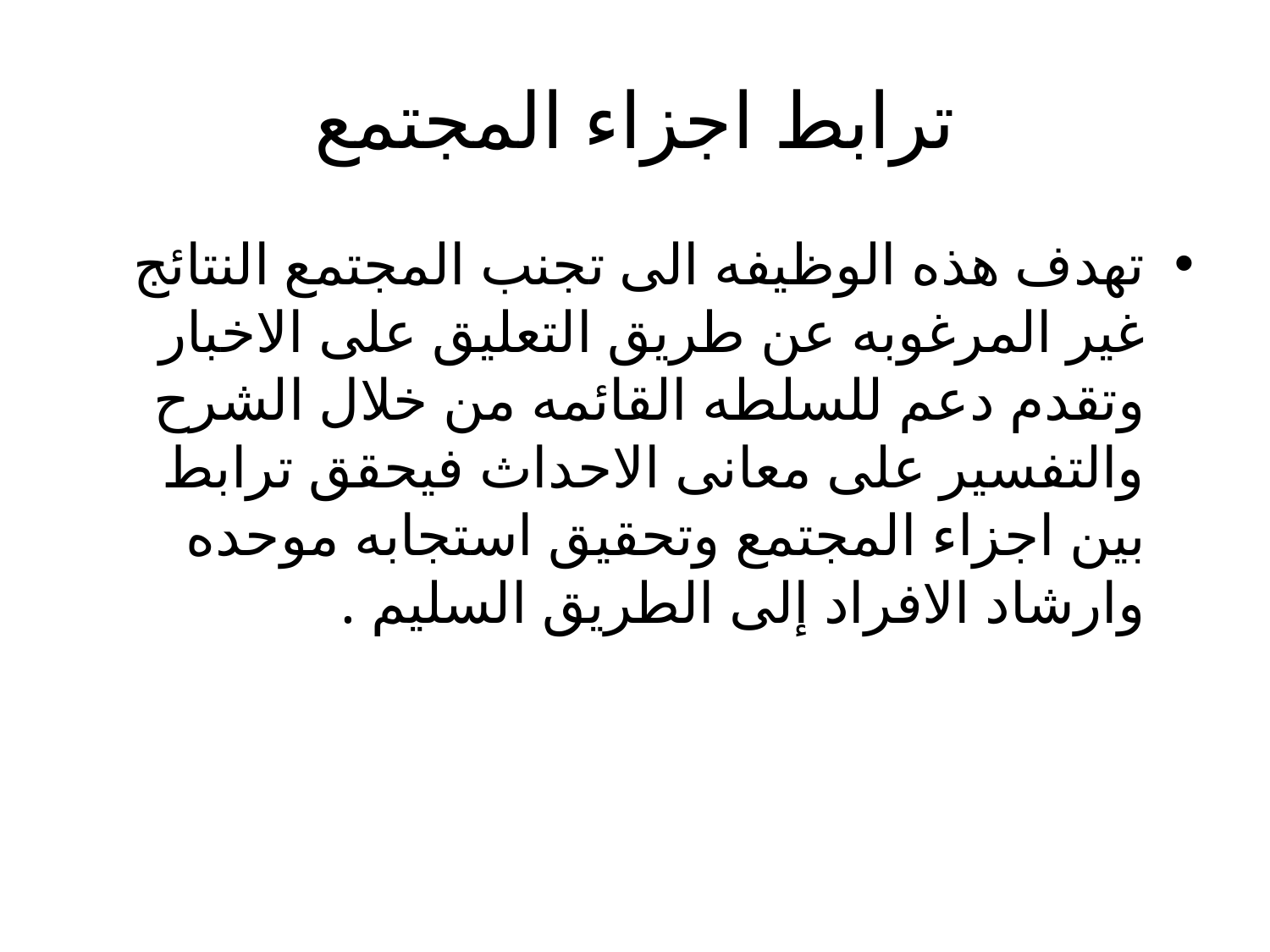

# ترابط اجزاء المجتمع
تهدف هذه الوظيفه الى تجنب المجتمع النتائج غير المرغوبه عن طريق التعليق على الاخبار وتقدم دعم للسلطه القائمه من خلال الشرح والتفسير على معانى الاحداث فيحقق ترابط بين اجزاء المجتمع وتحقيق استجابه موحده وارشاد الافراد إلى الطريق السليم .